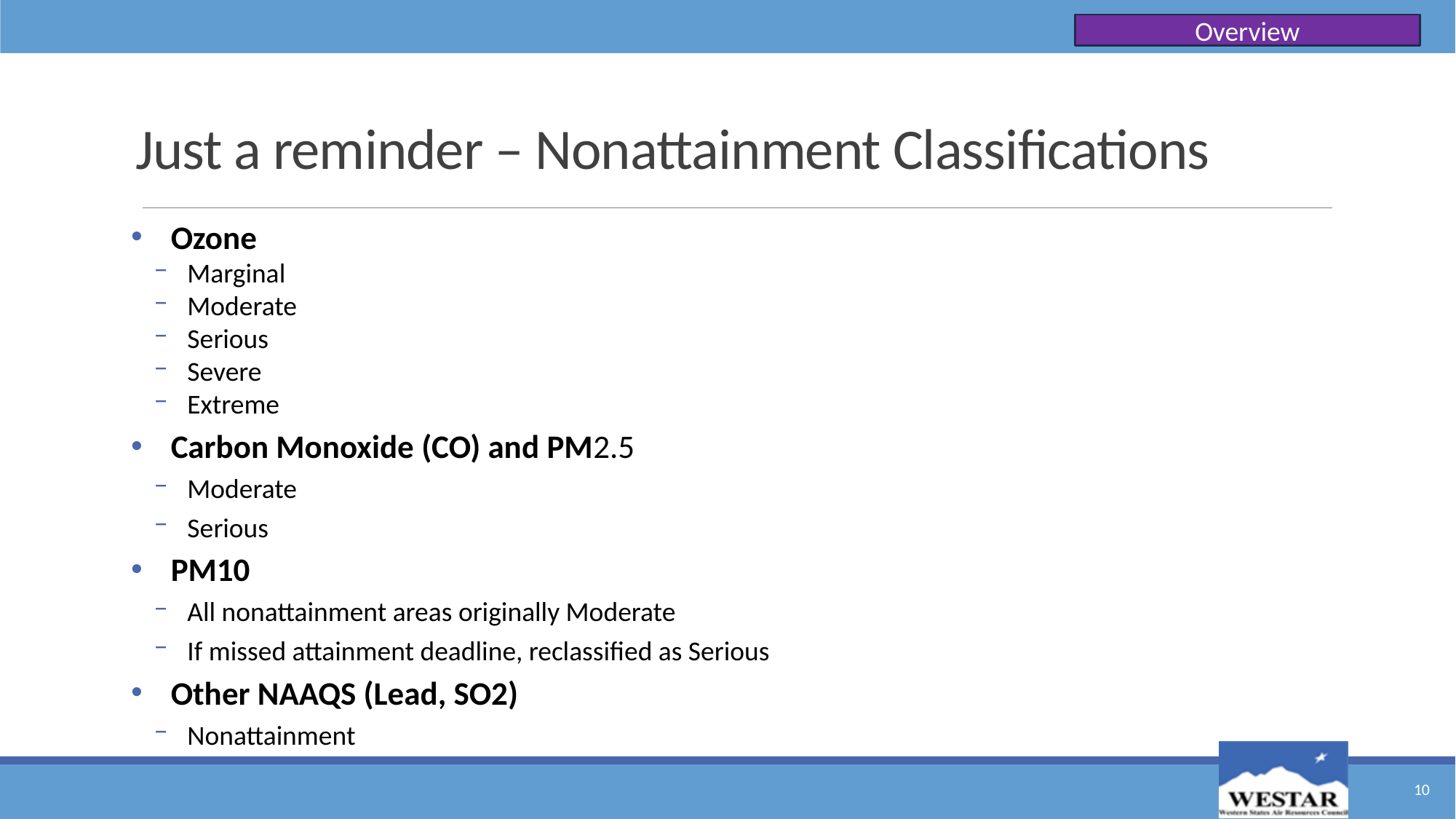

Overview
# Just a reminder – Nonattainment Classifications
Ozone
Marginal
Moderate
Serious
Severe
Extreme
Carbon Monoxide (CO) and PM2.5
Moderate
Serious
PM10
All nonattainment areas originally Moderate
If missed attainment deadline, reclassified as Serious
Other NAAQS (Lead, SO2)
Nonattainment

10